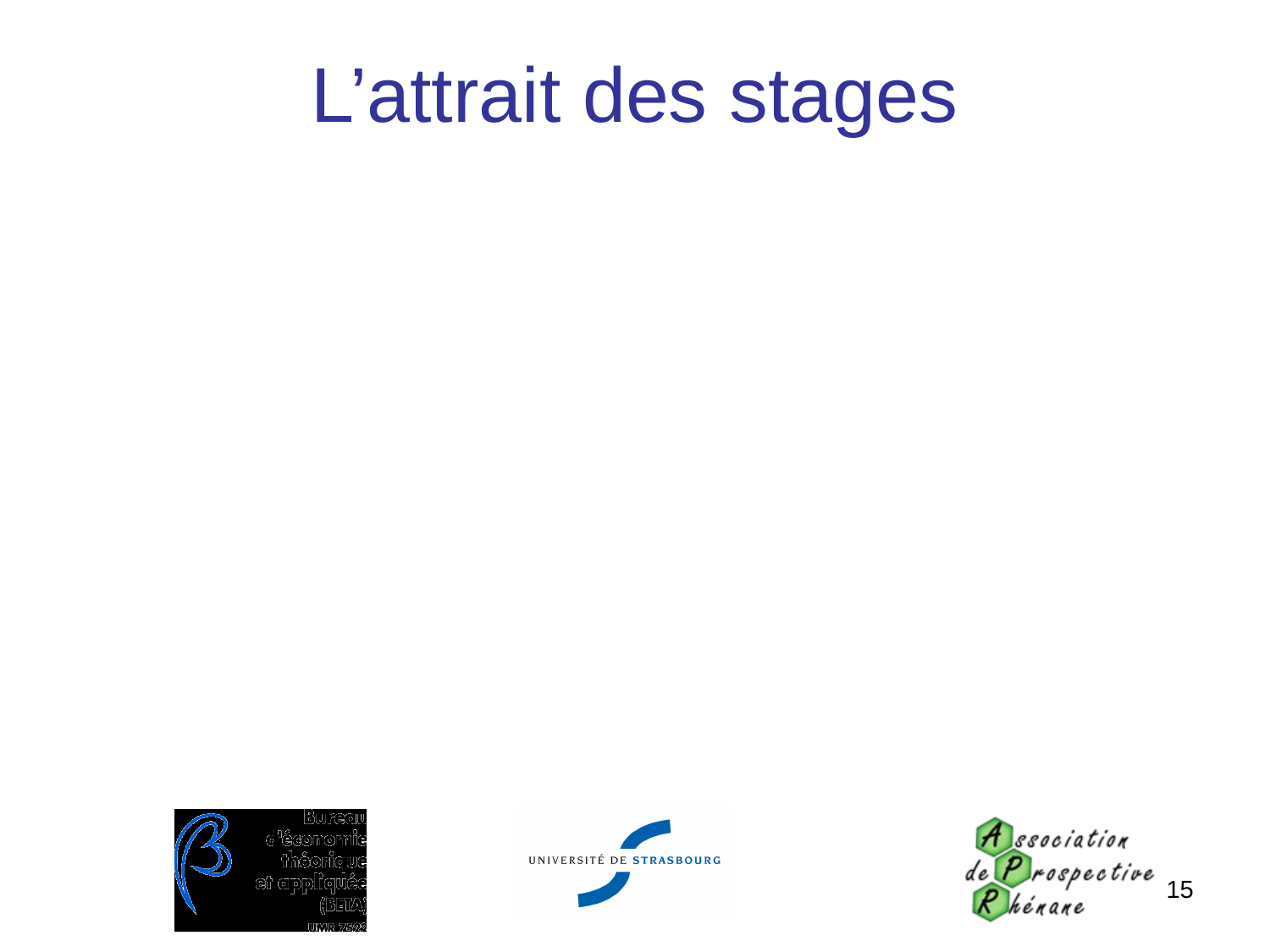

# L’attrait des stages
Près de la moitié des entreprises interrogées accueillent régulièrement ou occasionnellement des stagiaires universitaires
Le stage d’étudiant est considéré comme un outil de renouvellement des effectifs sur le long terme et comme une main d’œuvre pas chère. 54% des entreprises souhaitent un développement de ces relations avec l’université.
12% des entreprises interrogées entretiennent des relations de type recherche et développement avec l’université.
27% sont en relations commerciales avec l’université (client ou fournisseur)
15